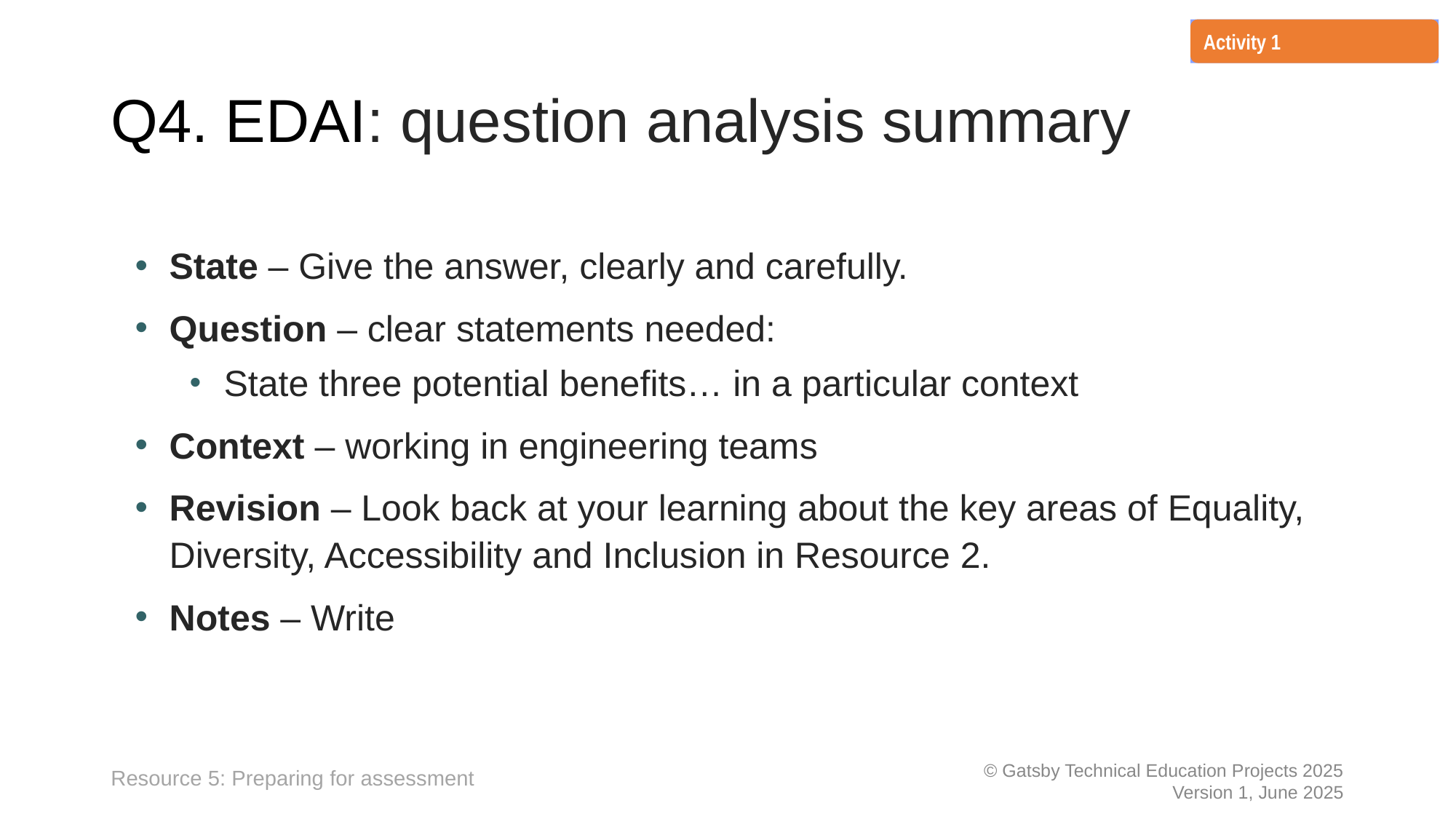

Resources needed:
???
Activity 1
# Q4. EDAI: question analysis summary
State – Give the answer, clearly and carefully.
Question – clear statements needed:
State three potential benefits… in a particular context
Context – working in engineering teams
Revision – Look back at your learning about the key areas of Equality, Diversity, Accessibility and Inclusion in Resource 2.
Notes – Write
Resource 5: Preparing for assessment